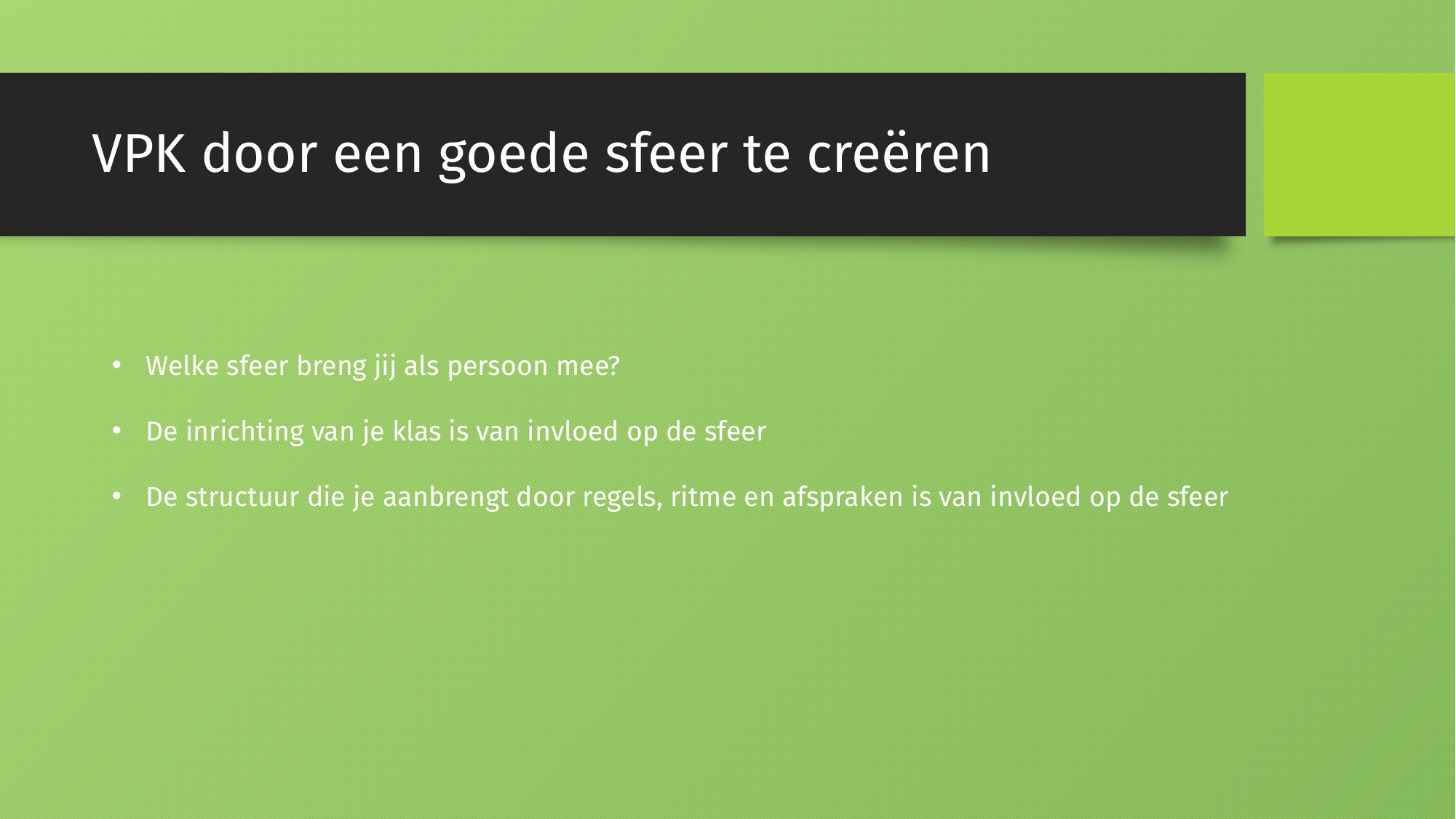

# VPK door een goede sfeer te creëren
Welke sfeer breng jij als persoon mee?

De inrichting van je klas is van invloed op de sfeer

De structuur die je aanbrengt door regels, ritme en afspraken is van invloed op de sfeer